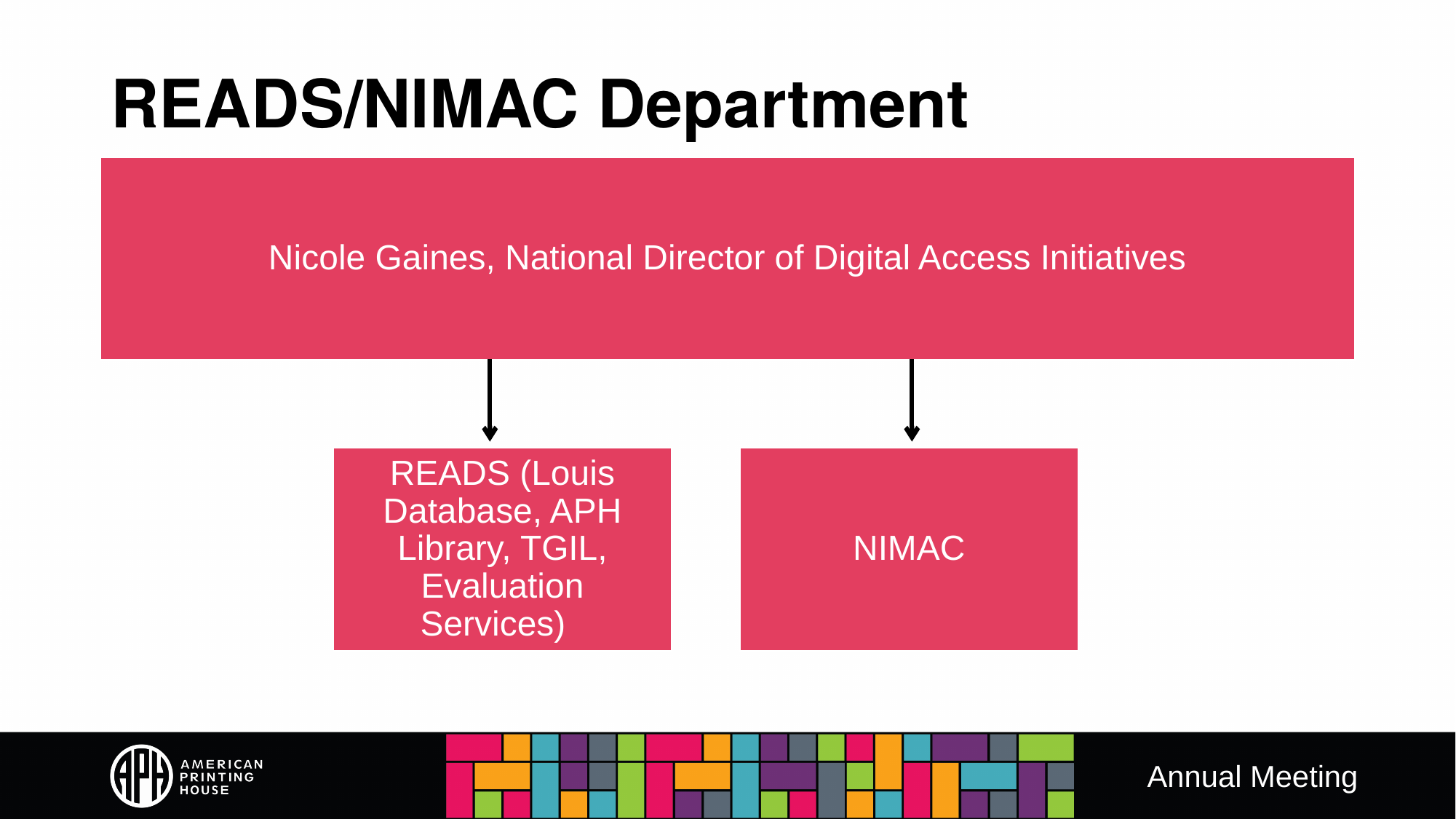

# READS/NIMAC Department
READS (Louis Database, APH Library, TGIL, Evaluation Services)
NIMAC
Nicole Gaines, National Director of Digital Access Initiatives